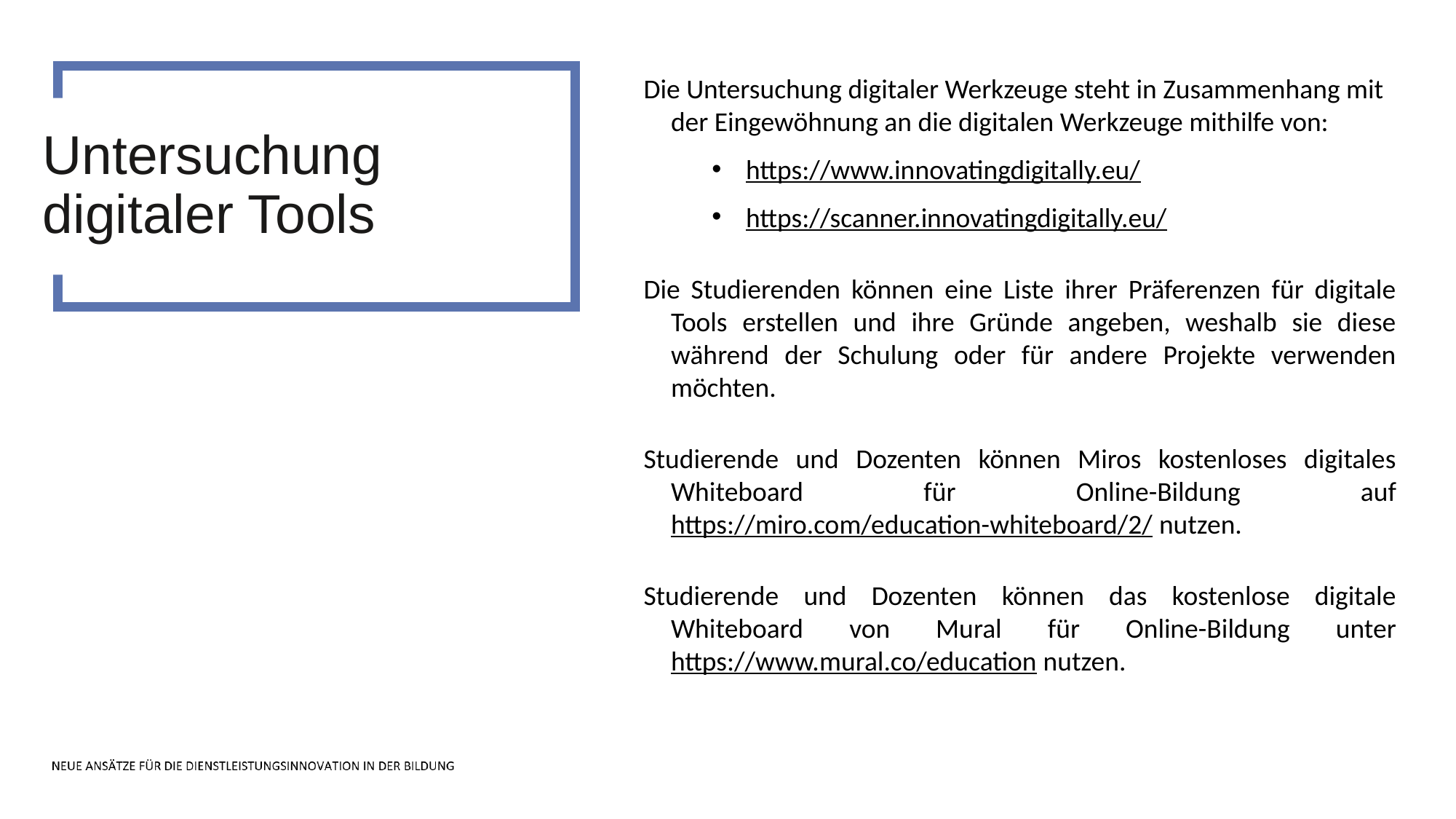

Die Untersuchung digitaler Werkzeuge steht in Zusammenhang mit der Eingewöhnung an die digitalen Werkzeuge mithilfe von:
https://www.innovatingdigitally.eu/
https://scanner.innovatingdigitally.eu/

Die Studierenden können eine Liste ihrer Präferenzen für digitale Tools erstellen und ihre Gründe angeben, weshalb sie diese während der Schulung oder für andere Projekte verwenden möchten.

Studierende und Dozenten können Miros kostenloses digitales Whiteboard für Online-Bildung auf https://miro.com/education-whiteboard/2/ nutzen.

Studierende und Dozenten können das kostenlose digitale Whiteboard von Mural für Online-Bildung unter https://www.mural.co/education nutzen.

Untersuchung digitaler Tools